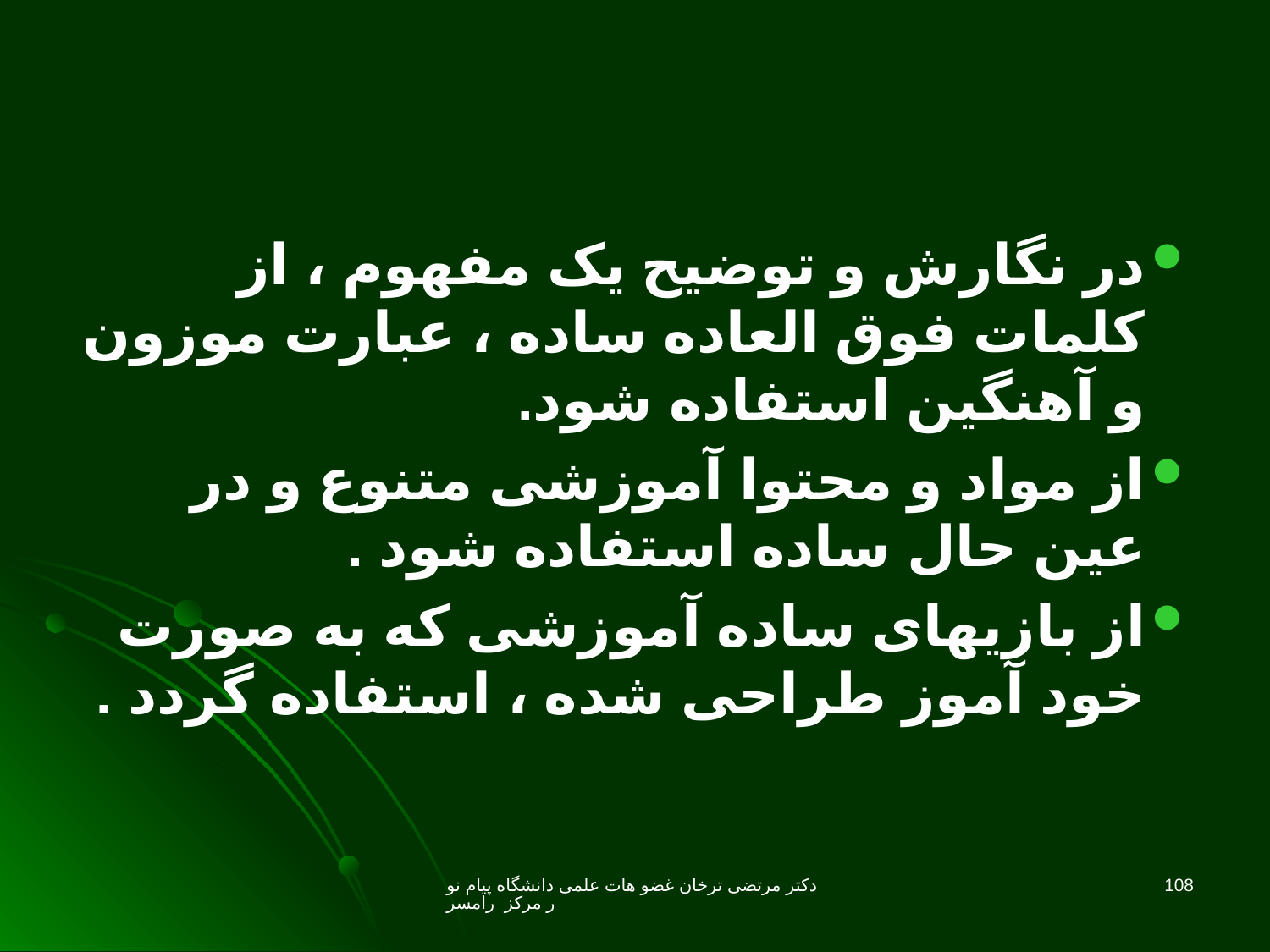

در نگارش و توضیح یک مفهوم ، از کلمات فوق العاده ساده ، عبارت موزون و آهنگین استفاده شود.
از مواد و محتوا آموزشی متنوع و در عین حال ساده استفاده شود .
از بازیهای ساده آموزشی که به صورت خود آموز طراحی شده ، استفاده گردد .
دکتر مرتضی ترخان غضو هات علمی دانشگاه پیام نور مرکز رامسر
108